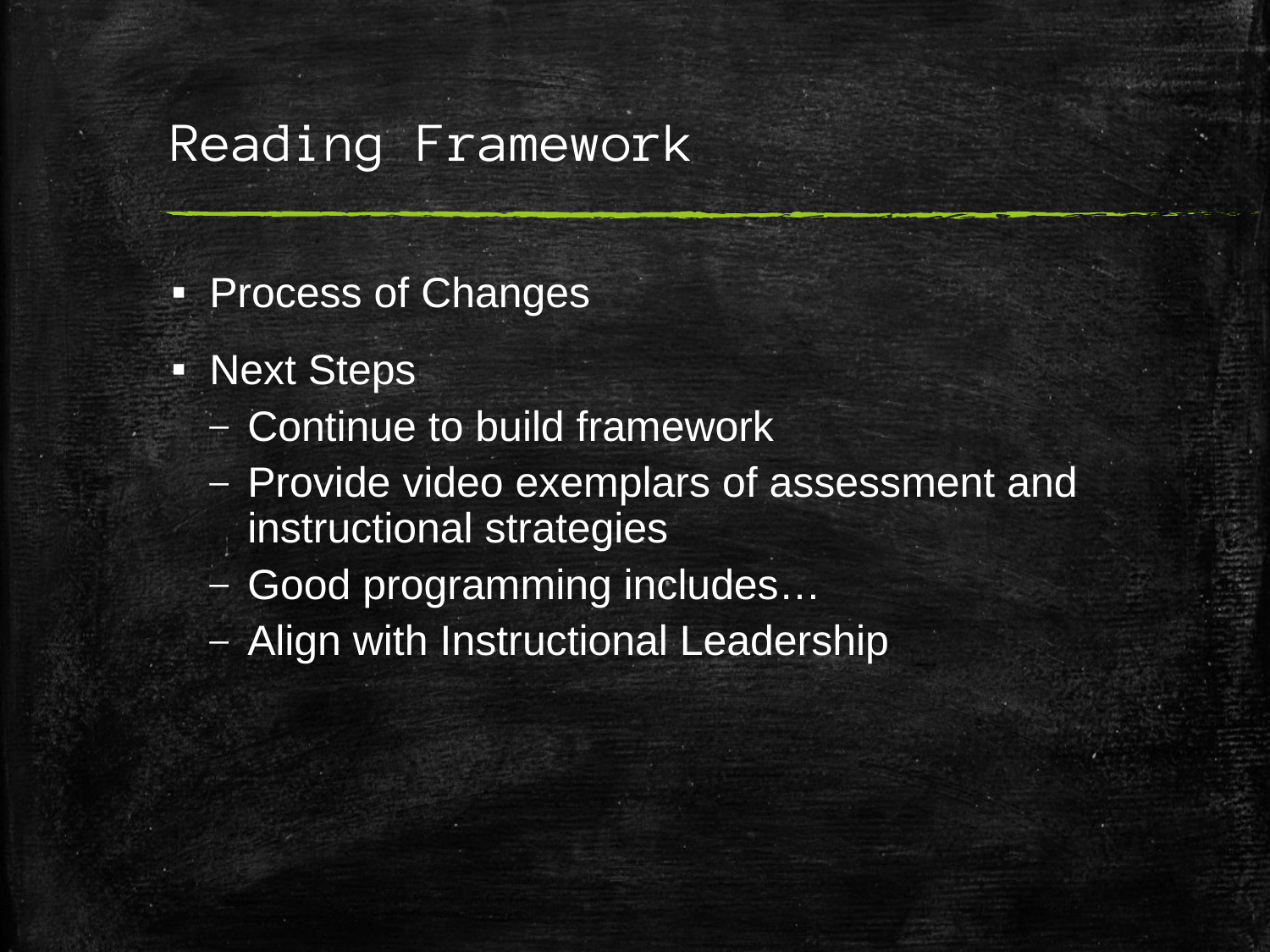

# Reading Framework
Process of Changes
Next Steps
Continue to build framework
Provide video exemplars of assessment and instructional strategies
Good programming includes…
Align with Instructional Leadership